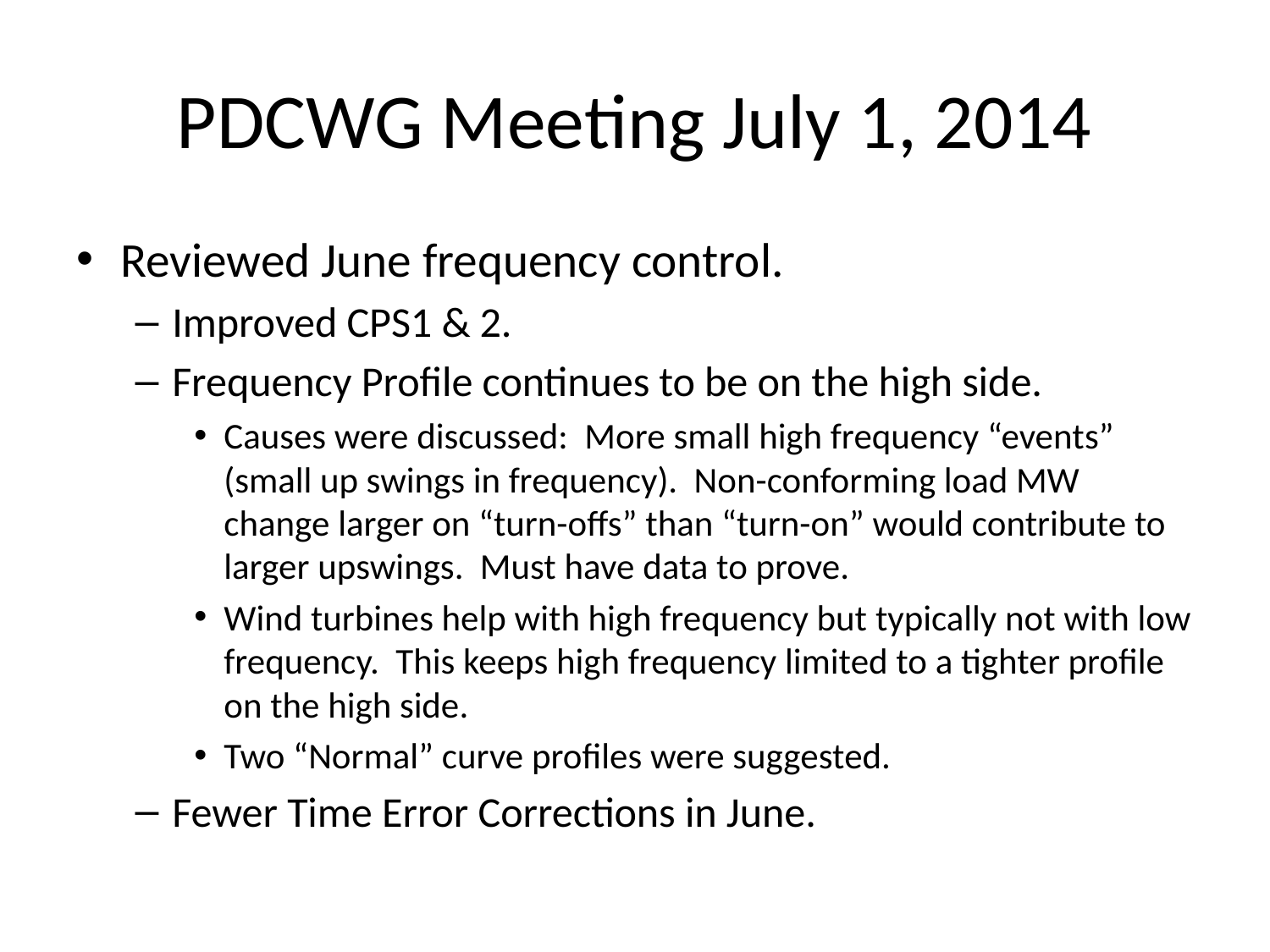

# PDCWG Meeting July 1, 2014
Reviewed June frequency control.
Improved CPS1 & 2.
Frequency Profile continues to be on the high side.
Causes were discussed:  More small high frequency “events” (small up swings in frequency).  Non-conforming load MW change larger on “turn-offs” than “turn-on” would contribute to larger upswings.  Must have data to prove.
Wind turbines help with high frequency but typically not with low frequency.  This keeps high frequency limited to a tighter profile on the high side.
Two “Normal” curve profiles were suggested.
Fewer Time Error Corrections in June.